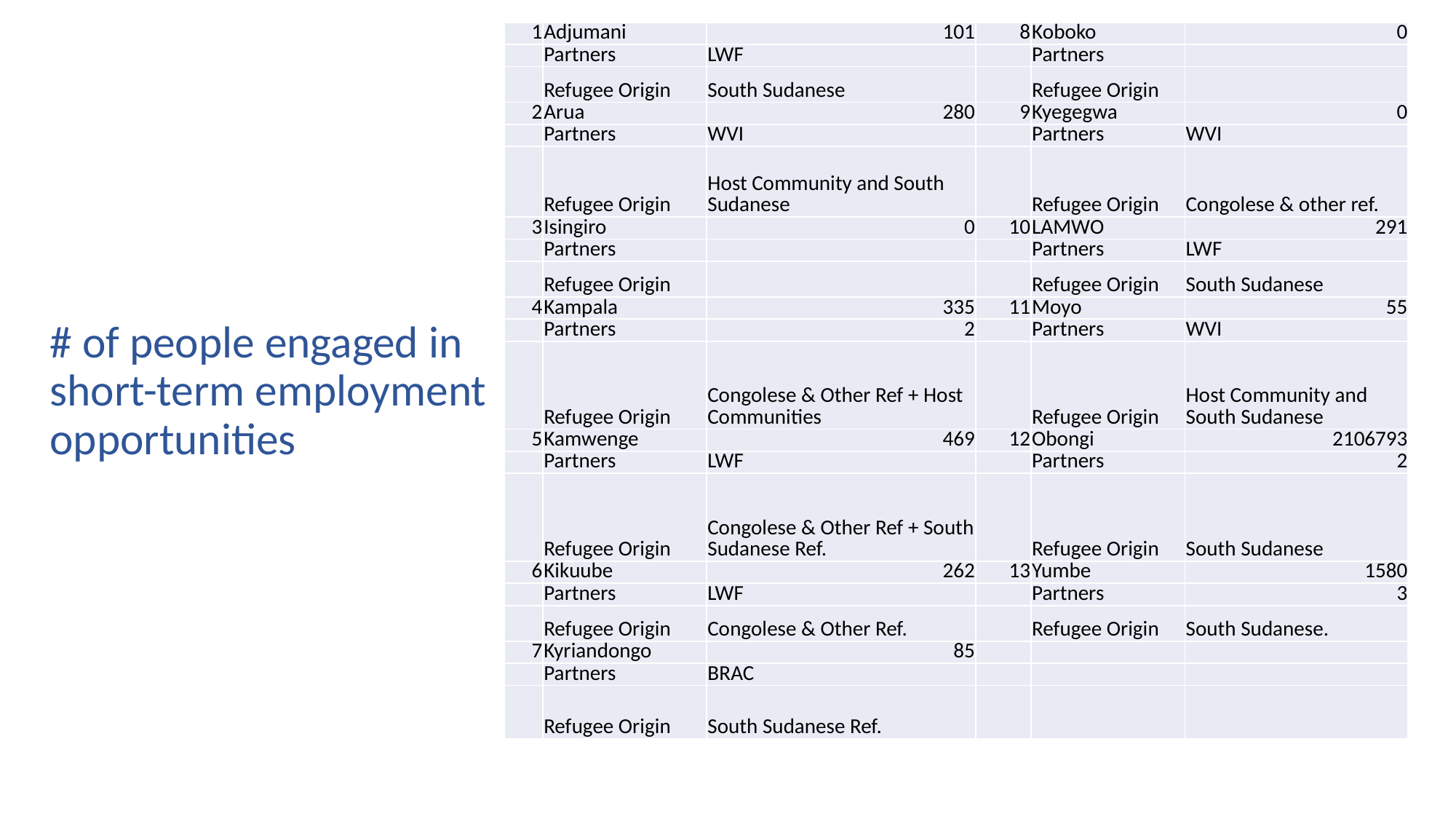

| 1 | Adjumani | 101 | 8 | Koboko | 0 |
| --- | --- | --- | --- | --- | --- |
|  | Partners | LWF |  | Partners |  |
|  | Refugee Origin | South Sudanese |  | Refugee Origin |  |
| 2 | Arua | 280 | 9 | Kyegegwa | 0 |
|  | Partners | WVI |  | Partners | WVI |
|  | Refugee Origin | Host Community and South Sudanese |  | Refugee Origin | Congolese & other ref. |
| 3 | Isingiro | 0 | 10 | LAMWO | 291 |
|  | Partners |  |  | Partners | LWF |
|  | Refugee Origin |  |  | Refugee Origin | South Sudanese |
| 4 | Kampala | 335 | 11 | Moyo | 55 |
|  | Partners | 2 |  | Partners | WVI |
|  | Refugee Origin | Congolese & Other Ref + Host Communities |  | Refugee Origin | Host Community and South Sudanese |
| 5 | Kamwenge | 469 | 12 | Obongi | 2106793 |
|  | Partners | LWF |  | Partners | 2 |
|  | Refugee Origin | Congolese & Other Ref + South Sudanese Ref. |  | Refugee Origin | South Sudanese |
| 6 | Kikuube | 262 | 13 | Yumbe | 1580 |
|  | Partners | LWF |  | Partners | 3 |
|  | Refugee Origin | Congolese & Other Ref. |  | Refugee Origin | South Sudanese. |
| 7 | Kyriandongo | 85 |  |  |  |
|  | Partners | BRAC |  |  |  |
|  | Refugee Origin | South Sudanese Ref. |  |  |  |
# # of people engaged in short-term employment opportunities